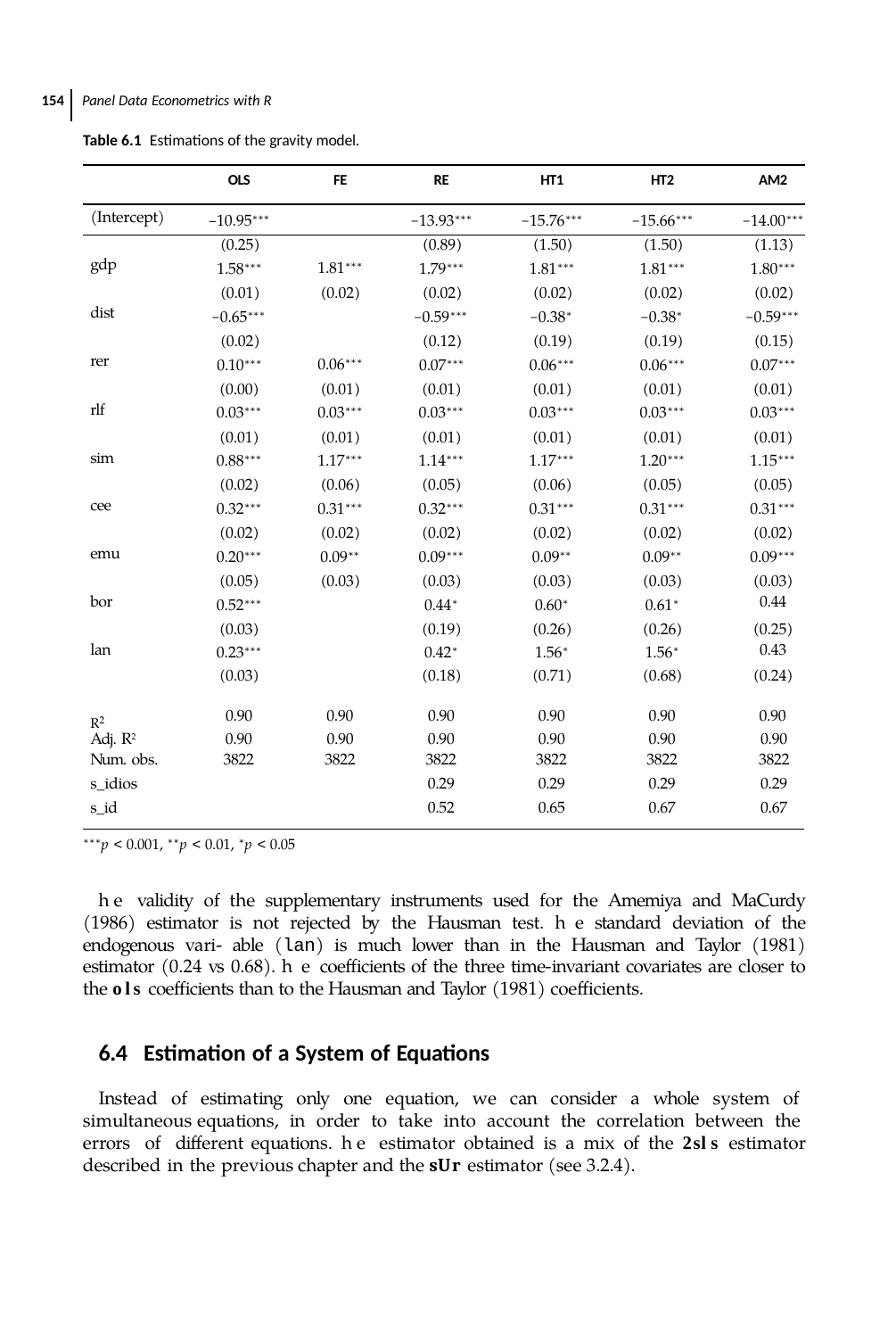

154  Panel Data Econometrics with R

Table 6.1 Estimations of the gravity model.

|  | OLS | FE | RE | HT1 | HT2 | AM2 |
| --- | --- | --- | --- | --- | --- | --- |
| (Intercept) | –10.95∗∗∗ |  | −13.93∗∗∗ | −15.76∗∗∗ | −15.66∗∗∗ | −14.00∗∗∗ |
| gdp | (0.25) 1.58∗∗∗ | 1.81∗∗∗ | (0.89) 1.79∗∗∗ | (1.50) 1.81∗∗∗ | (1.50) 1.81∗∗∗ | (1.13) 1.80∗∗∗ |
| dist | (0.01) −0.65∗∗∗ | (0.02) | (0.02) −0.59∗∗∗ | (0.02) −0.38∗ | (0.02) −0.38∗ | (0.02) −0.59∗∗∗ |
| rer | (0.02) 0.10∗∗∗ | 0.06∗∗∗ | (0.12) 0.07∗∗∗ | (0.19) 0.06∗∗∗ | (0.19) 0.06∗∗∗ | (0.15) 0.07∗∗∗ |
|  | (0.00) | (0.01) | (0.01) | (0.01) | (0.01) | (0.01) |
| rlf | 0.03∗∗∗ | 0.03∗∗∗ | 0.03∗∗∗ | 0.03∗∗∗ | 0.03∗∗∗ | 0.03∗∗∗ |
|  | (0.01) | (0.01) | (0.01) | (0.01) | (0.01) | (0.01) |
| sim | 0.88∗∗∗ | 1.17∗∗∗ | 1.14∗∗∗ | 1.17∗∗∗ | 1.20∗∗∗ | 1.15∗∗∗ |
|  | (0.02) | (0.06) | (0.05) | (0.06) | (0.05) | (0.05) |
| cee | 0.32∗∗∗ | 0.31∗∗∗ | 0.32∗∗∗ | 0.31∗∗∗ | 0.31∗∗∗ | 0.31∗∗∗ |
|  | (0.02) | (0.02) | (0.02) | (0.02) | (0.02) | (0.02) |
| emu | 0.20∗∗∗ | 0.09∗∗ | 0.09∗∗∗ | 0.09∗∗ | 0.09∗∗ | 0.09∗∗∗ |
|  | (0.05) | (0.03) | (0.03) | (0.03) | (0.03) | (0.03) |
| bor | 0.52∗∗∗ |  | 0.44∗ | 0.60∗ | 0.61∗ | 0.44 |
|  | (0.03) |  | (0.19) | (0.26) | (0.26) | (0.25) |
| lan | 0.23∗∗∗ |  | 0.42∗ | 1.56∗ | 1.56∗ | 0.43 |
|  | (0.03) |  | (0.18) | (0.71) | (0.68) | (0.24) |
R2
0.90
0.90
0.90
0.90
0.90
0.90
| Adj. R2 | 0.90 | 0.90 | 0.90 | 0.90 | 0.90 | 0.90 |
| --- | --- | --- | --- | --- | --- | --- |
| Num. obs. | 3822 | 3822 | 3822 | 3822 | 3822 | 3822 |
| s\_idios |  |  | 0.29 | 0.29 | 0.29 | 0.29 |
| s\_id |  |  | 0.52 | 0.65 | 0.67 | 0.67 |
∗∗∗p < 0.001, ∗∗p < 0.01, ∗p < 0.05

he validity of the supplementary instruments used for the Amemiya and MaCurdy (1986) estimator is not rejected by the Hausman test. he standard deviation of the endogenous vari- able (lan) is much lower than in the Hausman and Taylor (1981) estimator (0.24 vs 0.68). he coeﬃcients of the three time-invariant covariates are closer to the ols coeﬃcients than to the Hausman and Taylor (1981) coeﬃcients.

6.4	Estimation of a System of Equations

Instead  of  estimating  only  one  equation,  we  can  consider  a  whole  system  of  simultaneous equations,  in  order  to  take  into  account  the  correlation  between  the  errors  of  different equations. he estimator obtained is a mix of the 2sls estimator described in the previous chapter and the sur estimator (see 3.2.4).